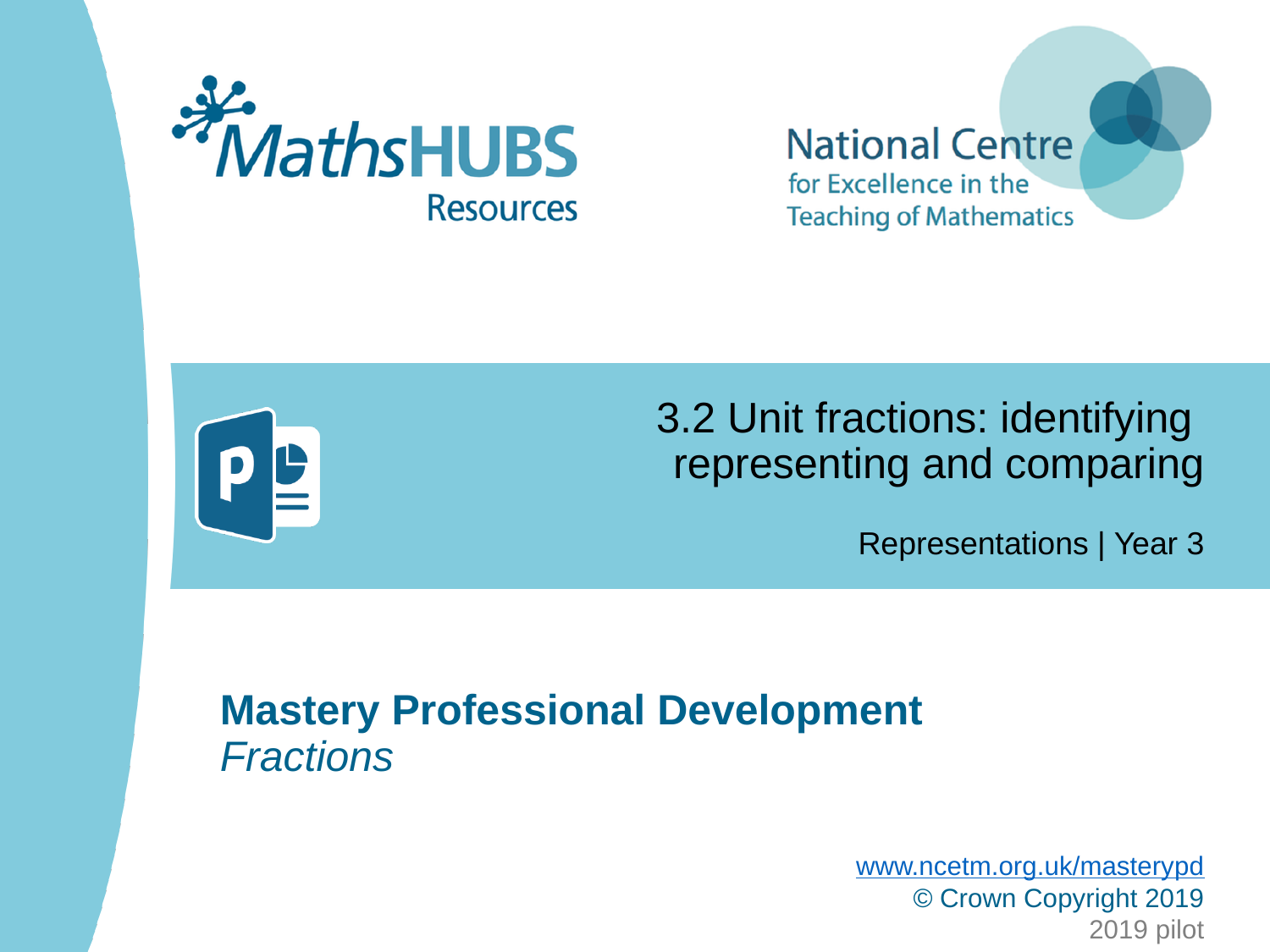

# 3.2 Unit fractions: identifying representing and comparing
Representations | Year 3
Fractions